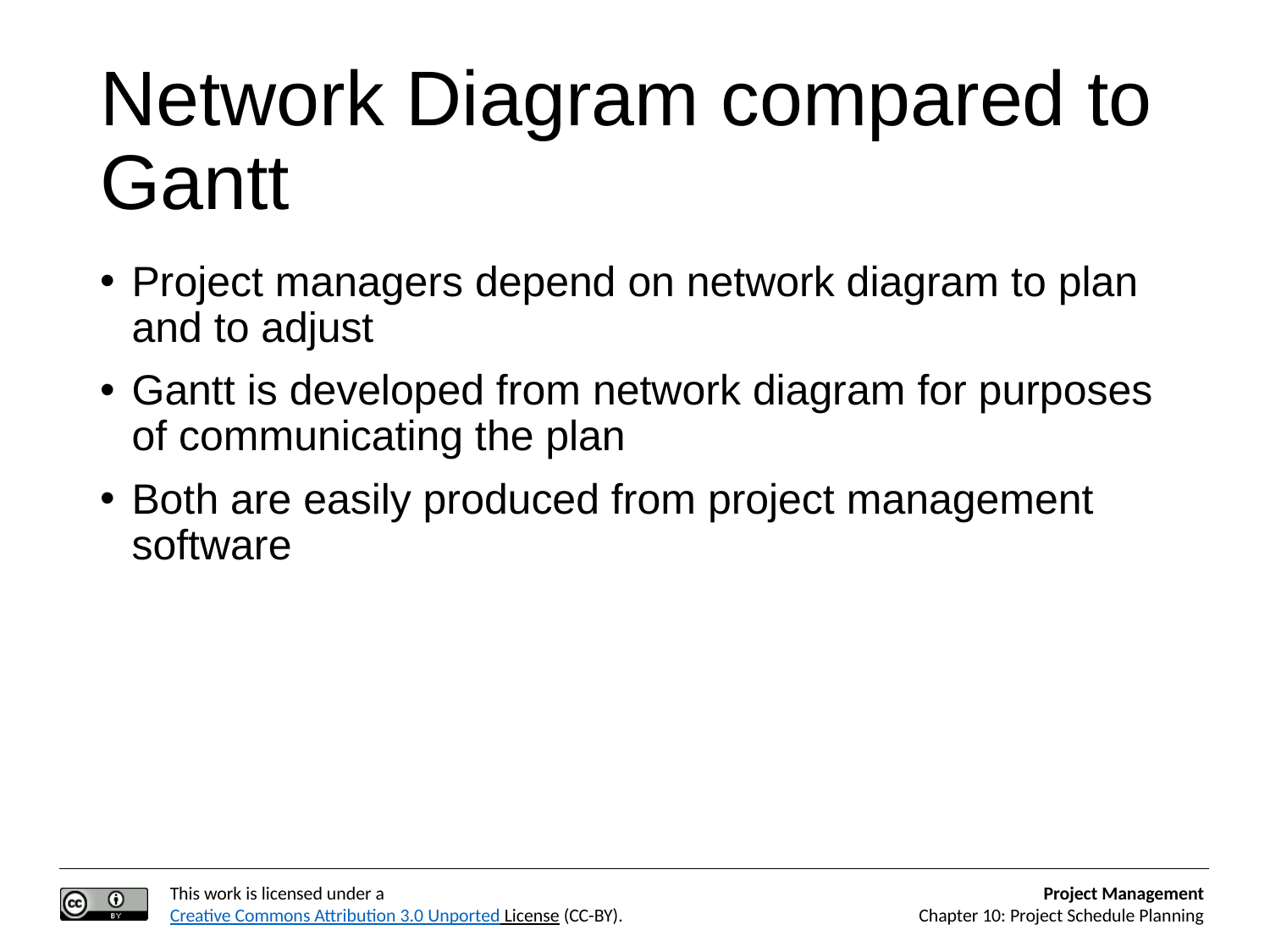

# Network Diagram compared to Gantt
Project managers depend on network diagram to plan and to adjust
Gantt is developed from network diagram for purposes of communicating the plan
Both are easily produced from project management software